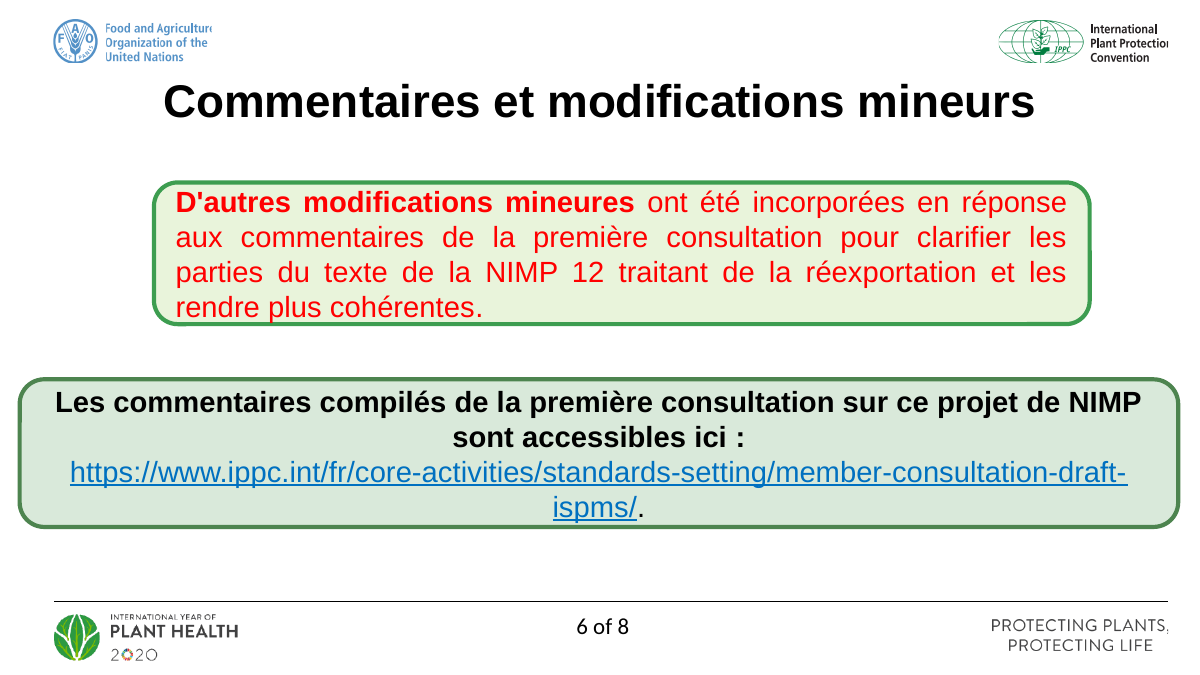

Commentaires et modifications mineurs
D'autres modifications mineures ont été incorporées en réponse aux commentaires de la première consultation pour clarifier les parties du texte de la NIMP 12 traitant de la réexportation et les rendre plus cohérentes.
Les commentaires compilés de la première consultation sur ce projet de NIMP sont accessibles ici :
https://www.ippc.int/fr/core-activities/standards-setting/member-consultation-draft-ispms/.
6 of 8